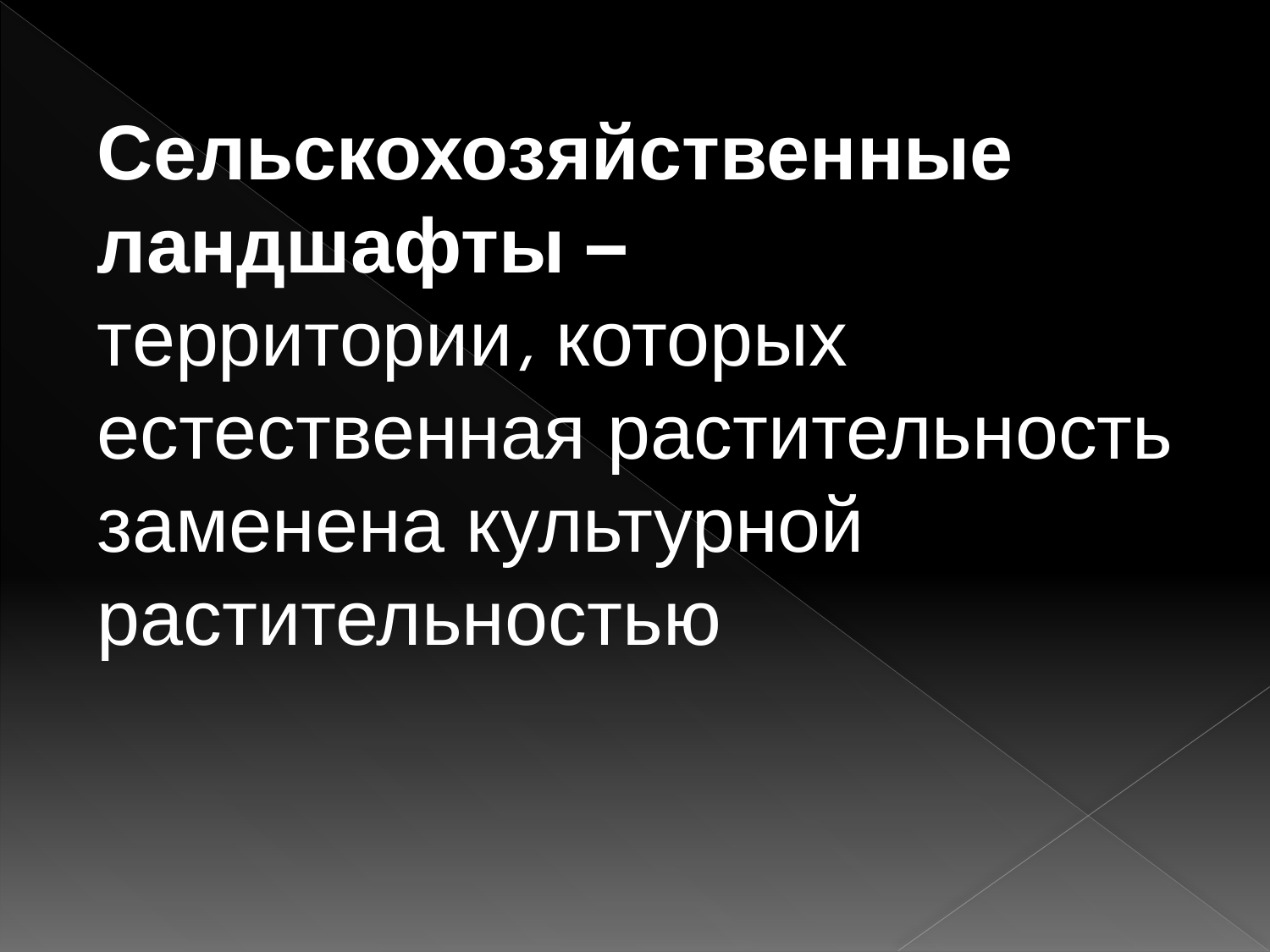

Сельскохозяйственные ландшафты –
территории, которых естественная растительность заменена культурной растительностью